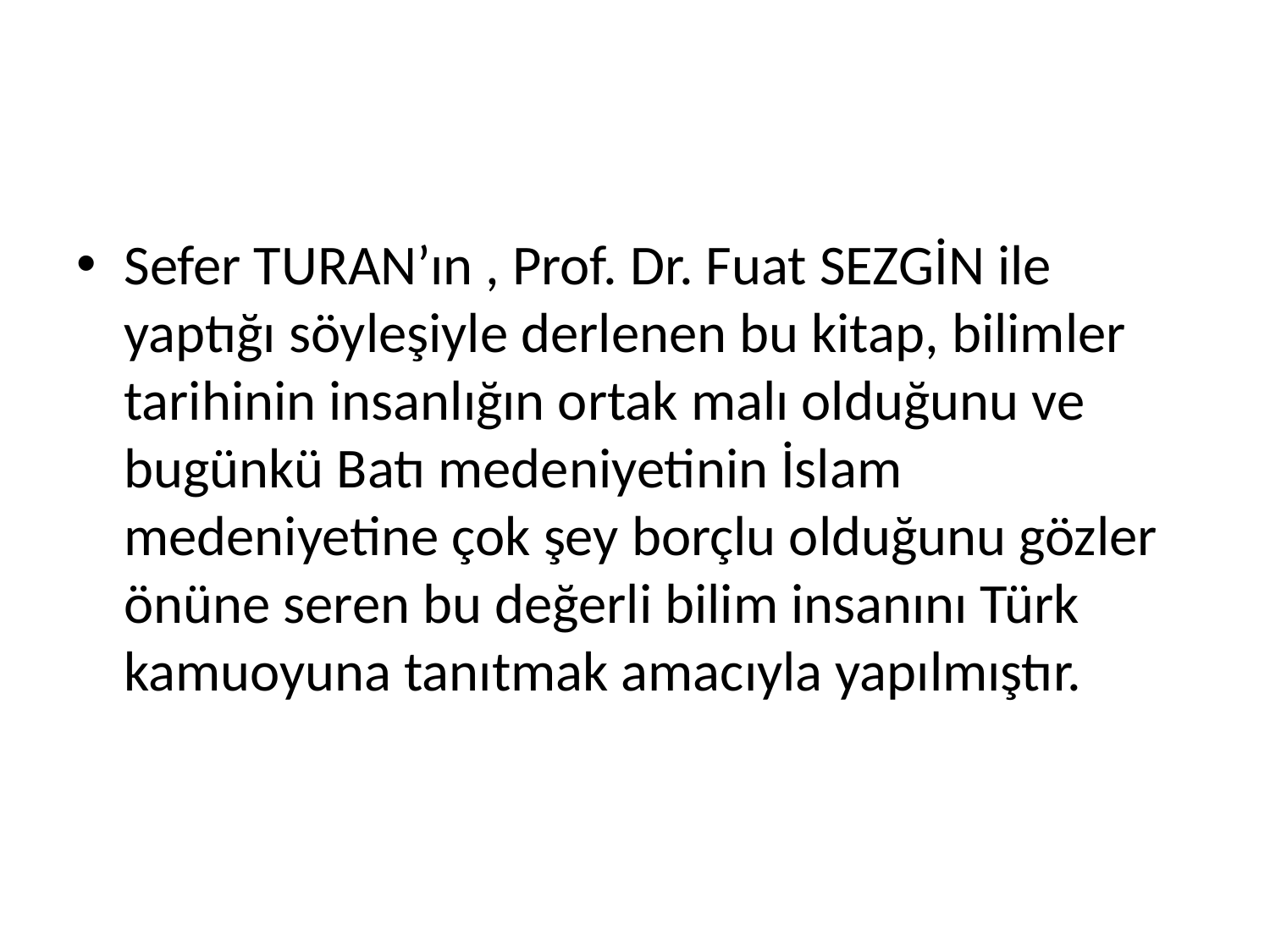

#
Sefer TURAN’ın , Prof. Dr. Fuat SEZGİN ile yaptığı söyleşiyle derlenen bu kitap, bilimler tarihinin insanlığın ortak malı olduğunu ve bugünkü Batı medeniyetinin İslam medeniyetine çok şey borçlu olduğunu gözler önüne seren bu değerli bilim insanını Türk kamuoyuna tanıtmak amacıyla yapılmıştır.